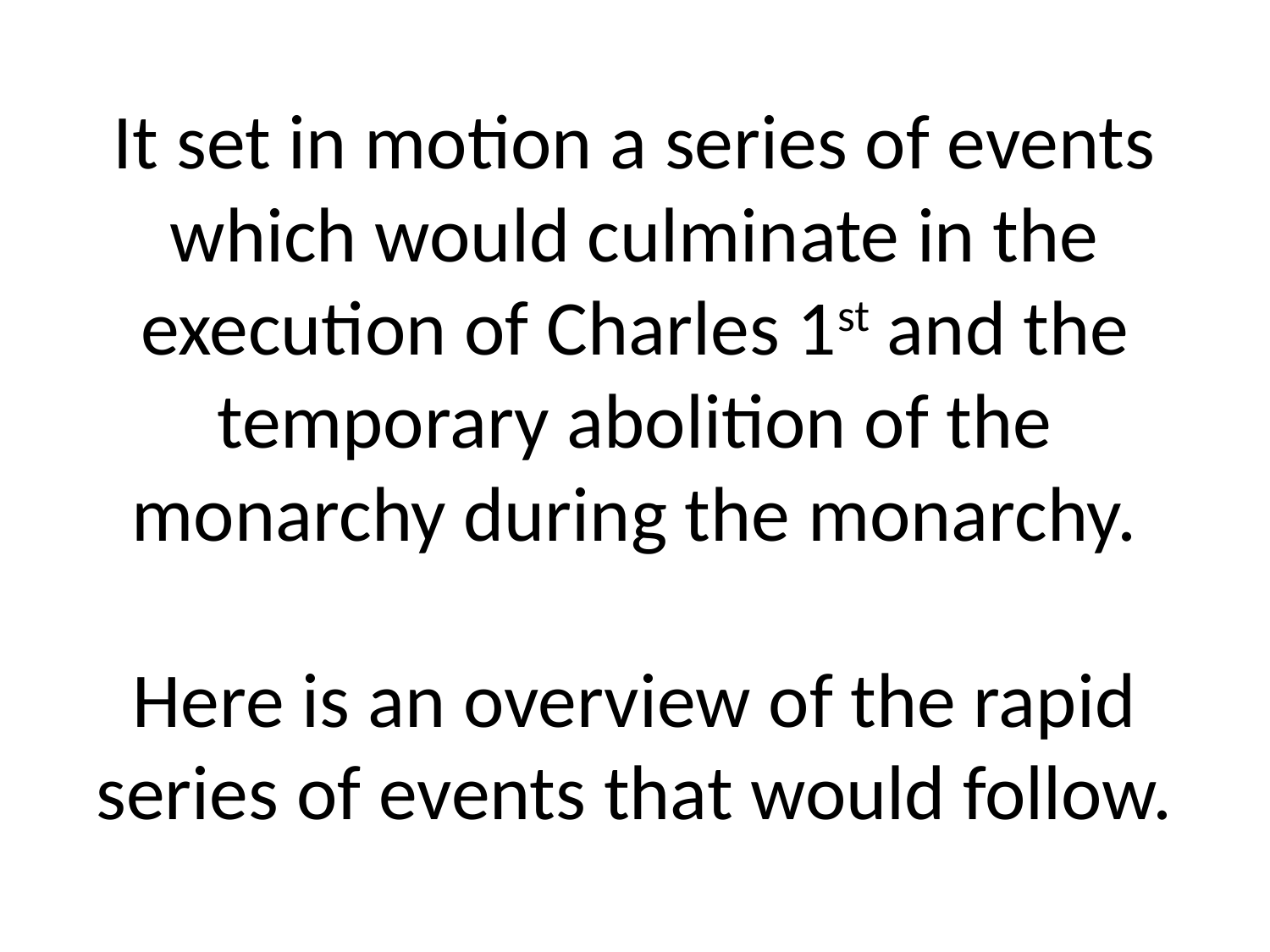

# It set in motion a series of events which would culminate in the execution of Charles 1st and the temporary abolition of the monarchy during the monarchy. Here is an overview of the rapid series of events that would follow.